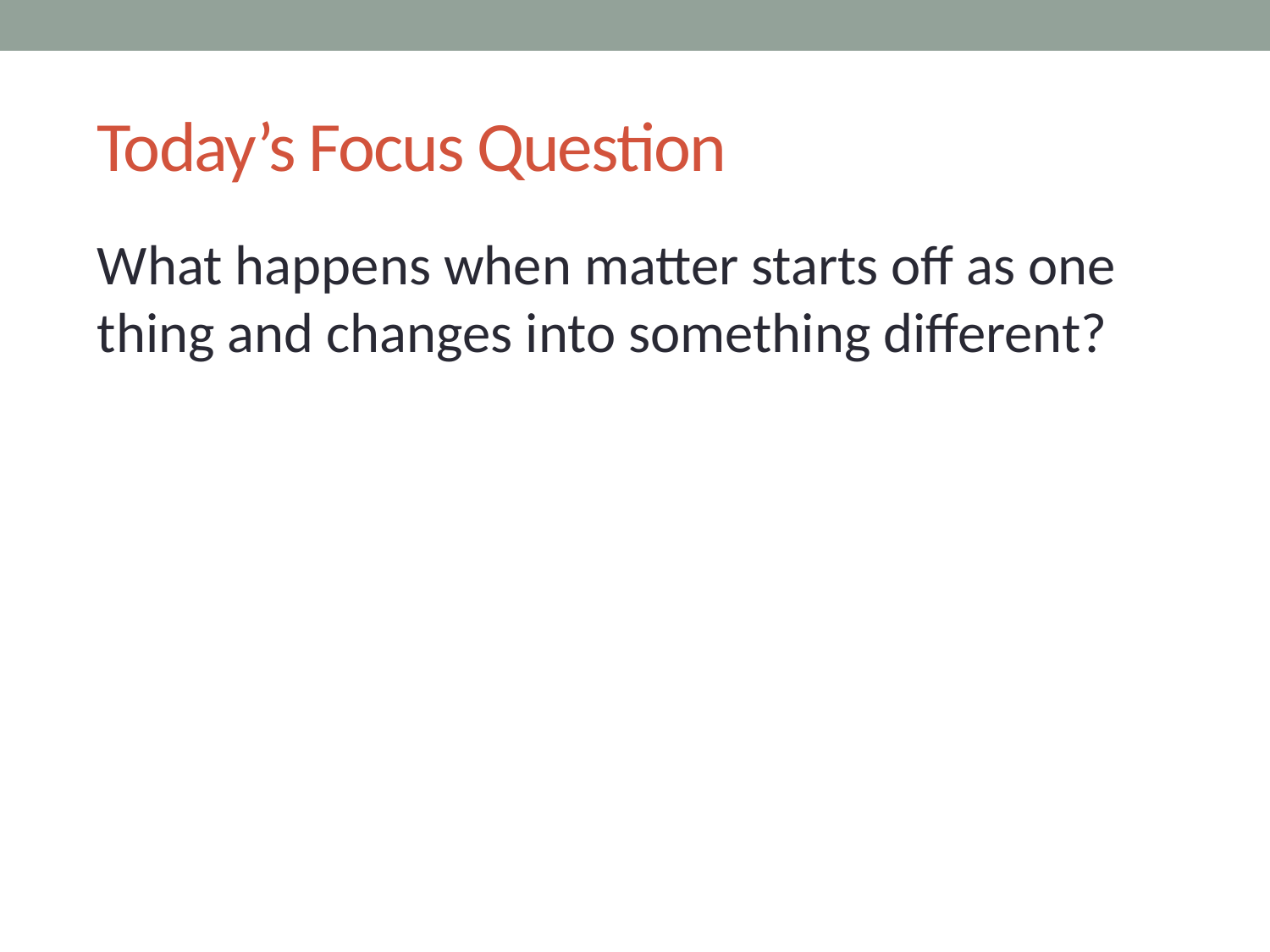

# Today’s Focus Question
What happens when matter starts off as one thing and changes into something different?